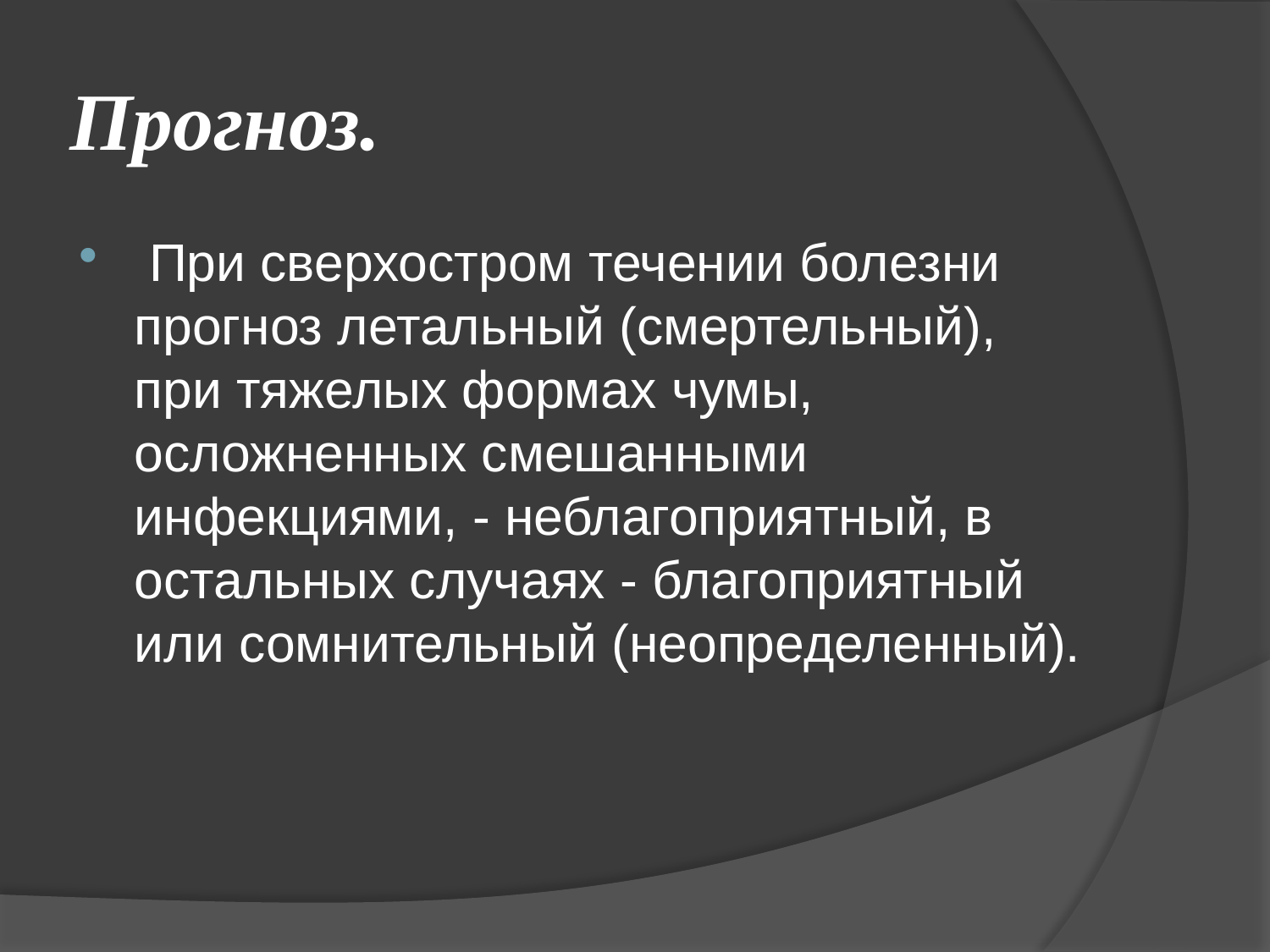

# Прогноз.
 При сверхостром течении болезни прогноз летальный (смертельный), при тяжелых формах чумы, осложненных смешанными инфекциями, - неблагоприятный, в остальных случаях - благоприятный или сомнительный (неопределенный).